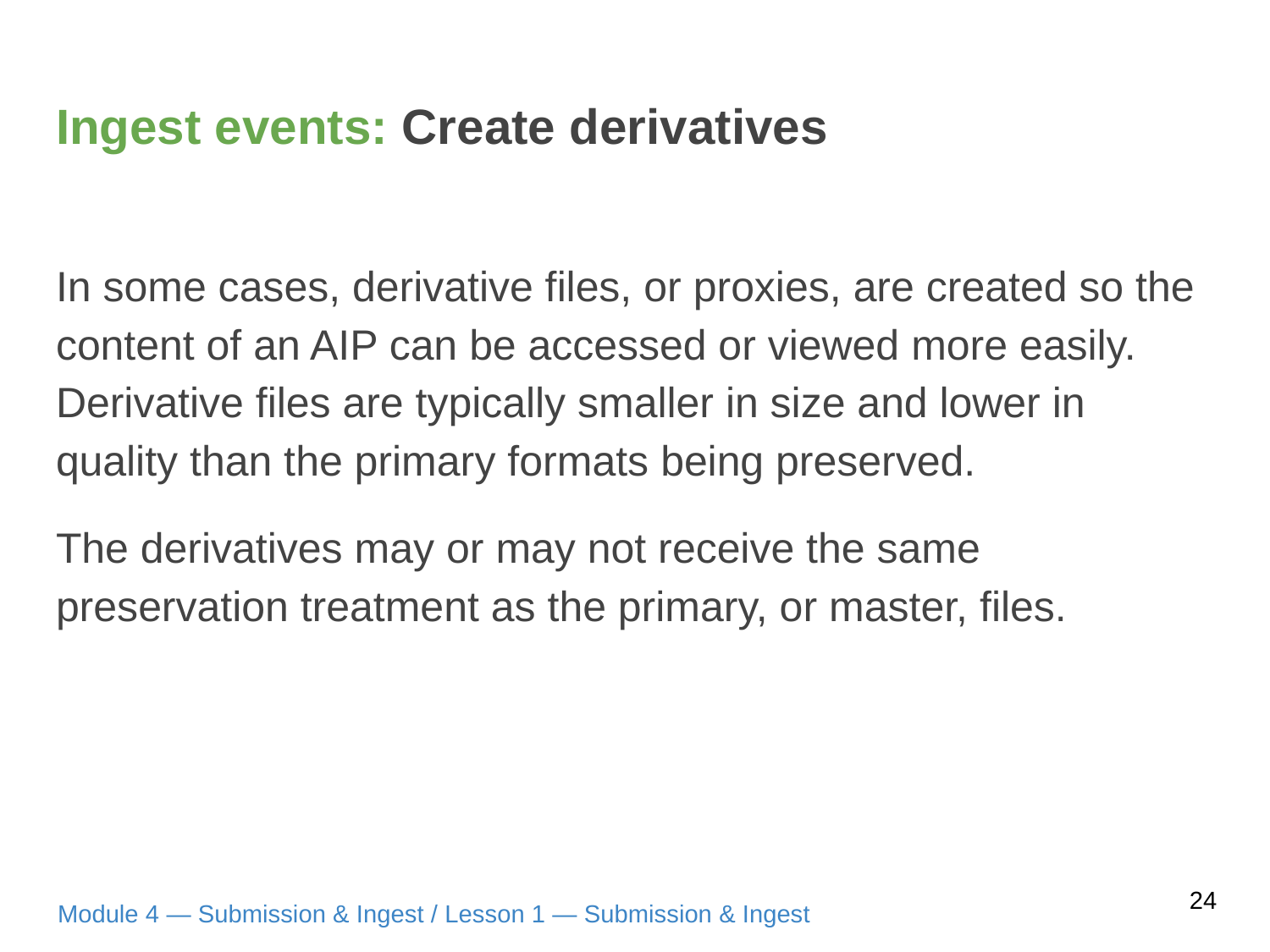

# Ingest events: Create derivatives
In some cases, derivative files, or proxies, are created so the content of an AIP can be accessed or viewed more easily. Derivative files are typically smaller in size and lower in quality than the primary formats being preserved.
The derivatives may or may not receive the same preservation treatment as the primary, or master, files.
24
Module 4 — Submission & Ingest / Lesson 1 — Submission & Ingest